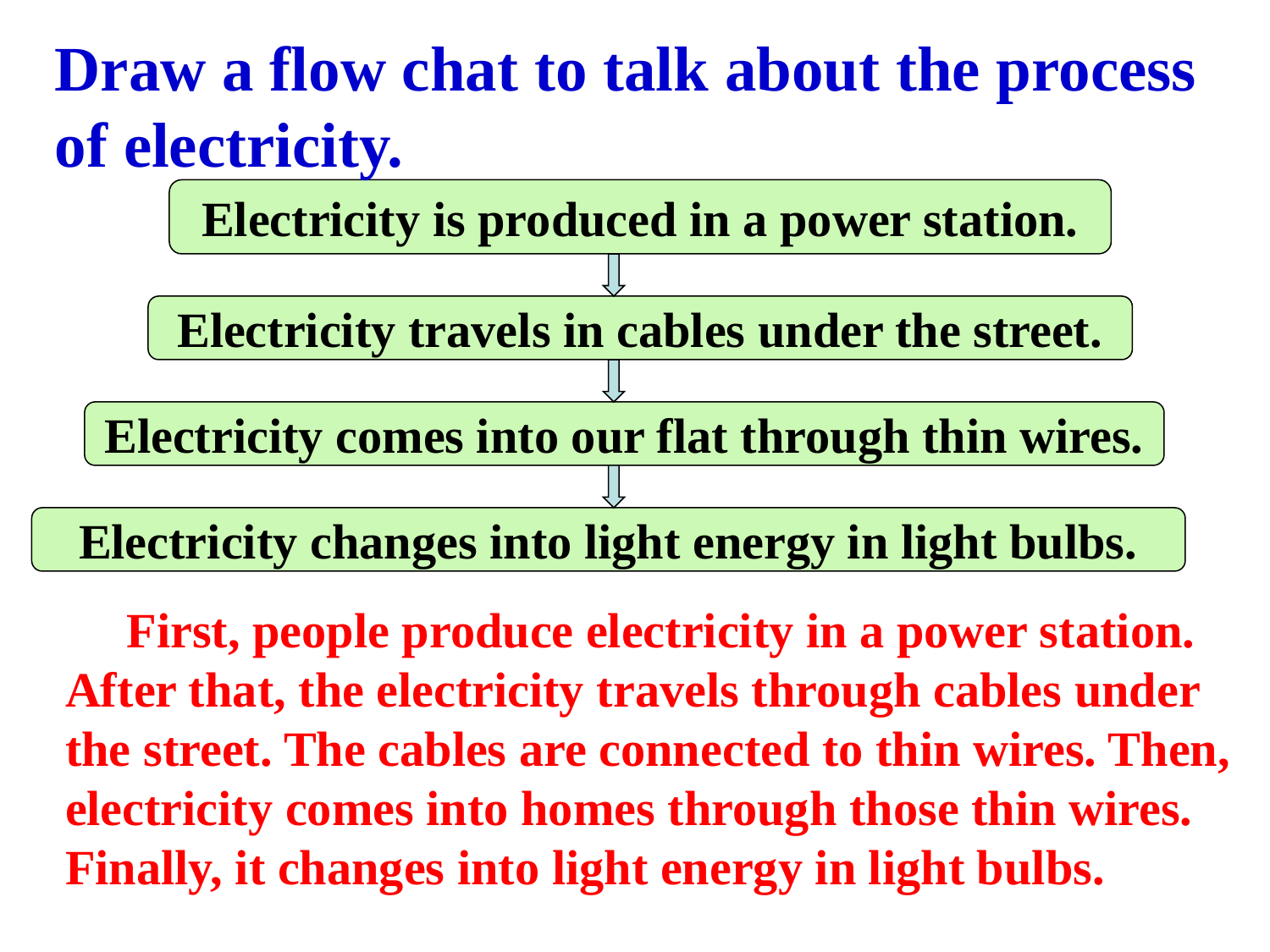

Draw a flow chat to talk about the process of electricity.
Electricity is produced in a power station.

Electricity travels in cables under the street.

Electricity comes into our flat through thin wires.

Electricity changes into light energy in light bulbs.
     First, people produce electricity in a power station. After that, the electricity travels through cables under the street. The cables are connected to thin wires. Then, electricity comes into homes through those thin wires. Finally, it changes into light energy in light bulbs.